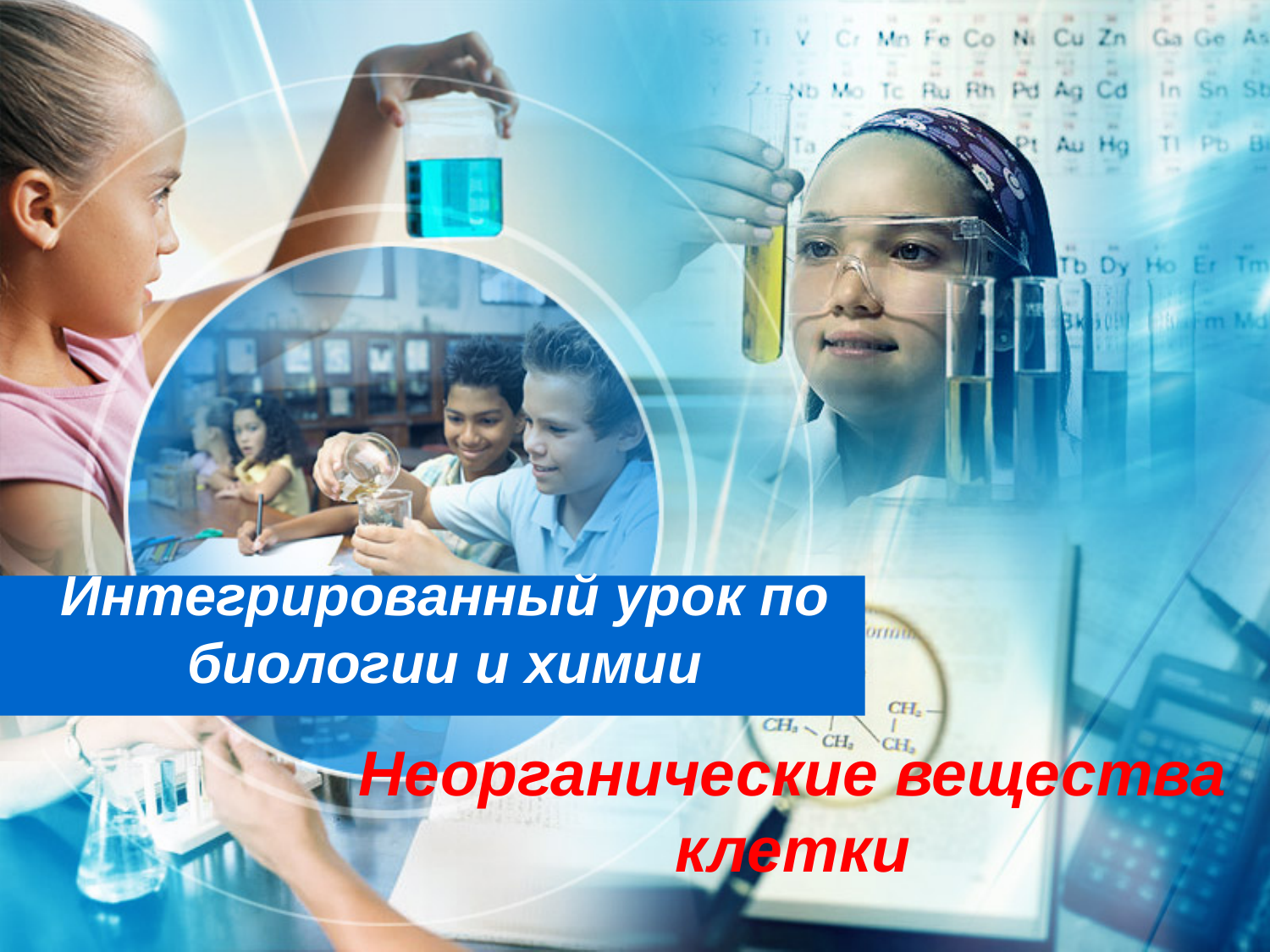

# Интегрированный урок по биологии и химии
Неорганические вещества клетки